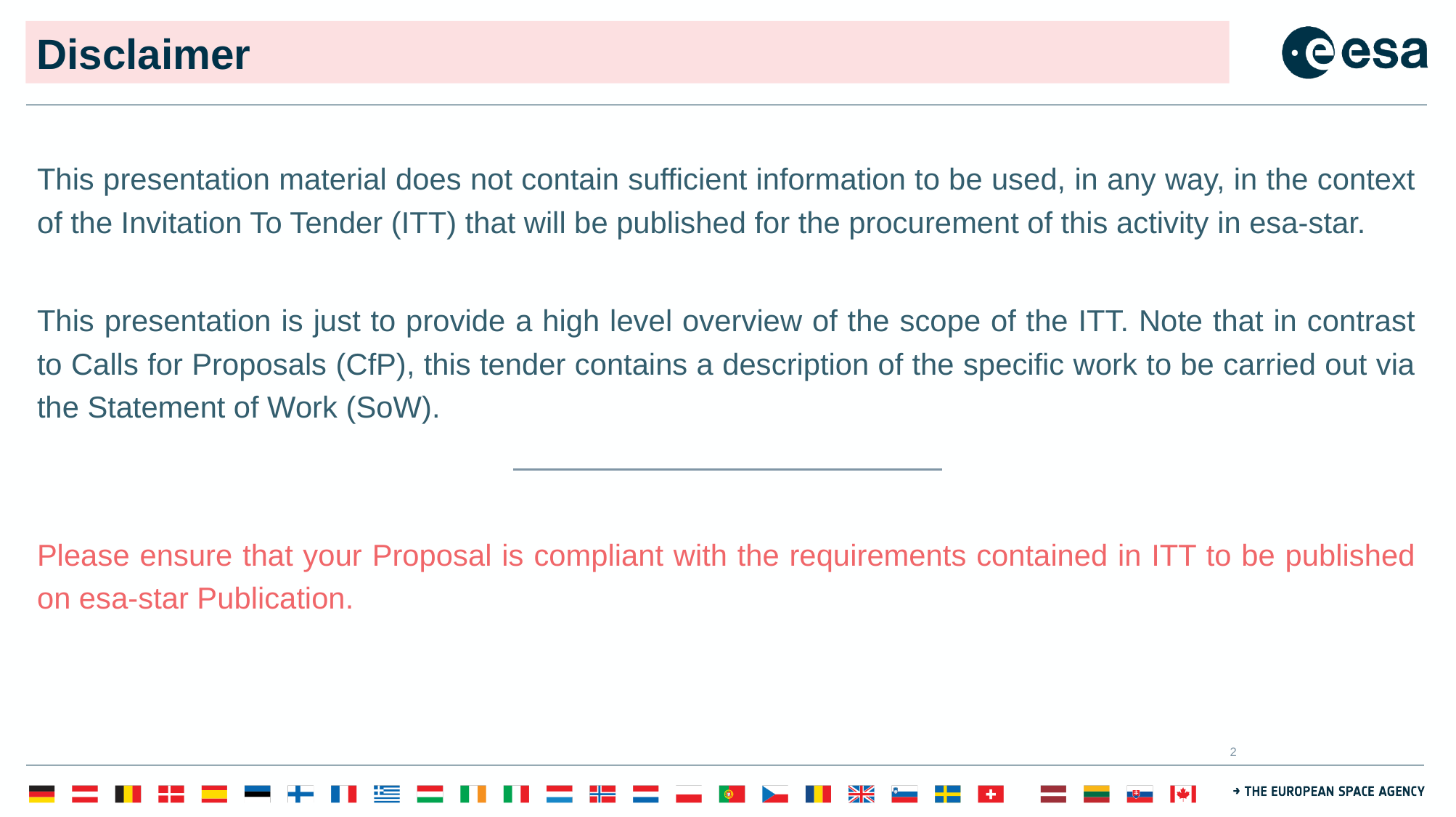

# Disclaimer

This presentation material does not contain sufficient information to be used, in any way, in the context of the Invitation To Tender (ITT) that will be published for the procurement of this activity in esa-star.

This presentation is just to provide a high level overview of the scope of the ITT. Note that in contrast to Calls for Proposals (CfP), this tender contains a description of the specific work to be carried out via the Statement of Work (SoW).

Please ensure that your Proposal is compliant with the requirements contained in ITT to be published on esa-star Publication.